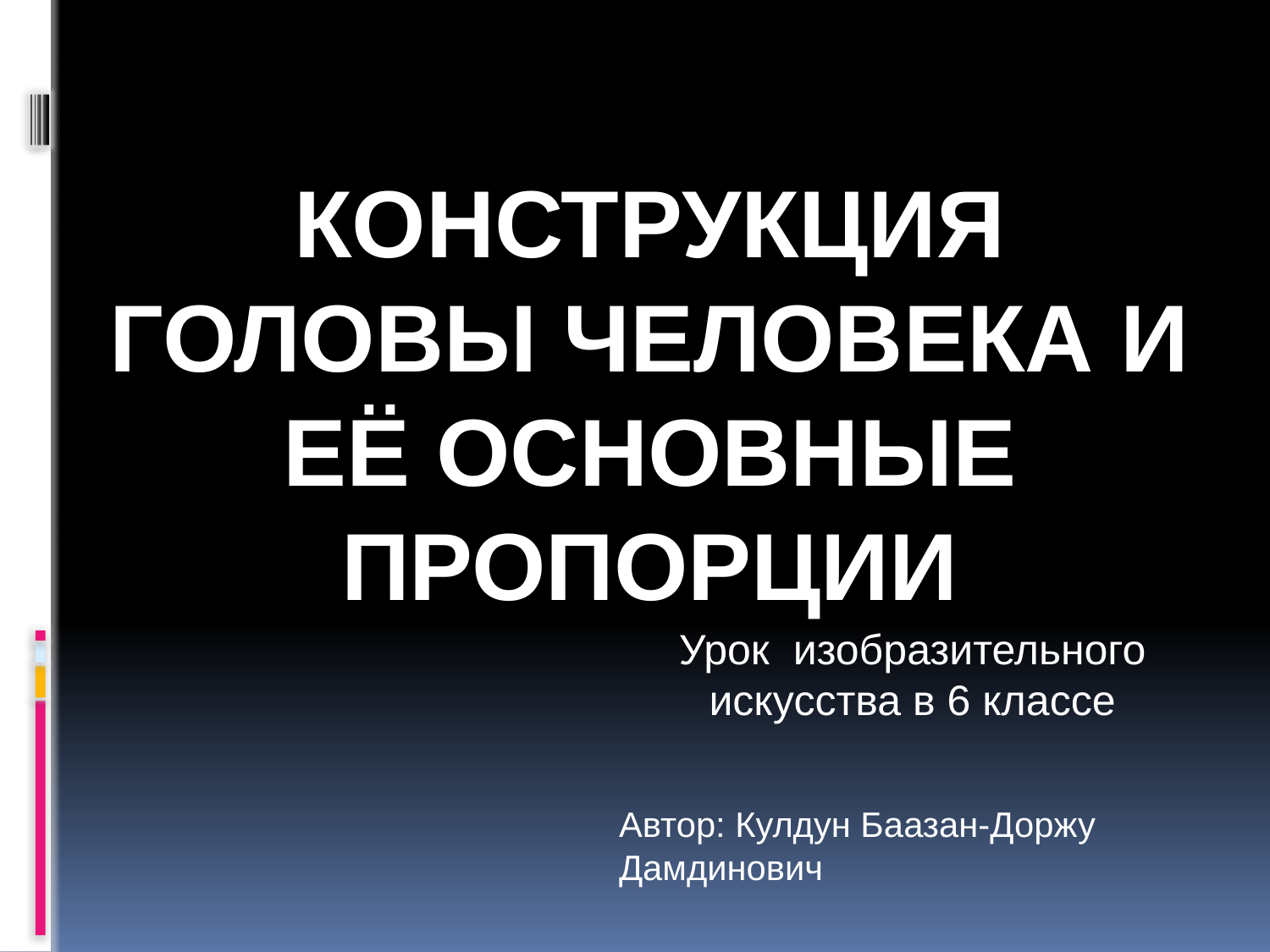

Конструкция головы человека и её основные пропорции
Урок  изобразительного искусства в 6 классе
Автор: Кулдун Баазан-Доржу Дамдинович